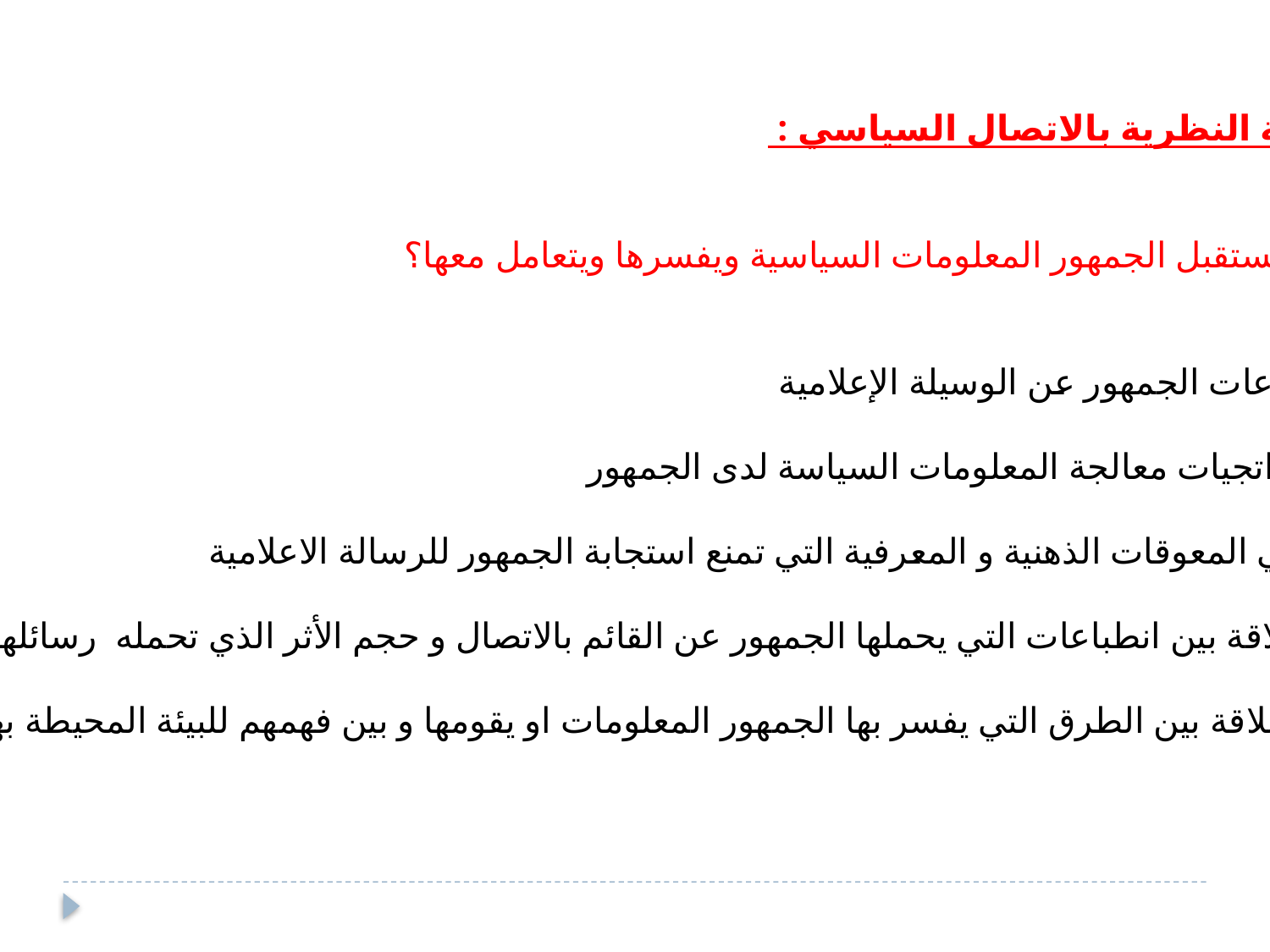

علاقة النظرية بالاتصال السياسي :

كيف يستقبل الجمهور المعلومات السياسية ويفسرها ويتعامل معها؟

انطباعات الجمهور عن الوسيلة الإعلامية

استراتجيات معالجة المعلومات السياسة لدى الجمهور

ما هي المعوقات الذهنية و المعرفية التي تمنع استجابة الجمهور للرسالة الاعلامية

ما علاقة بين انطباعات التي يحملها الجمهور عن القائم بالاتصال و حجم الأثر الذي تحمله  رسائلهم

ما العلاقة بين الطرق التي يفسر بها الجمهور المعلومات او يقومها و بين فهمهم للبيئة المحيطة بهم